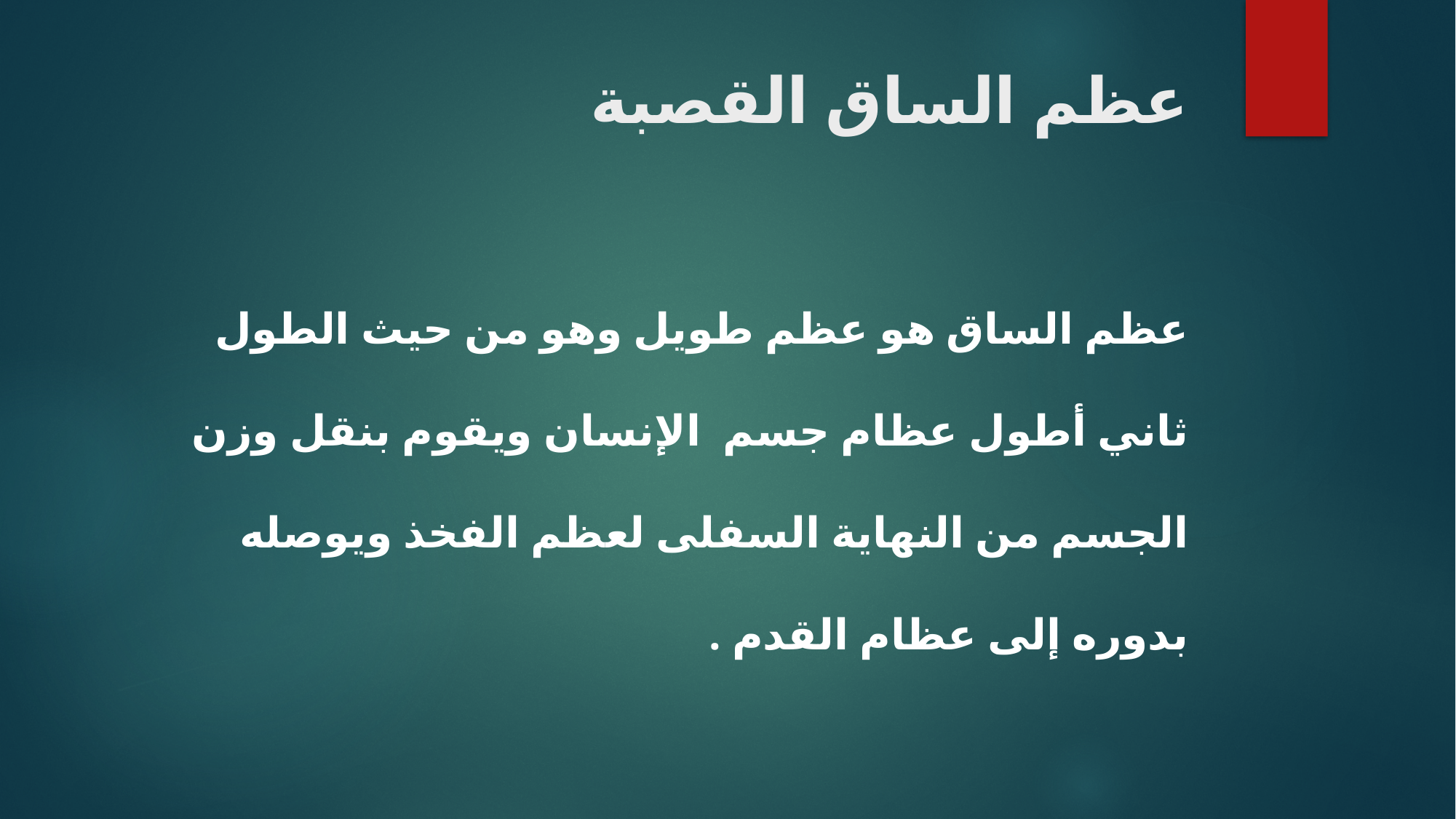

# عظم الساق القصبة
عظم الساق هو عظم طويل وهو من حيث الطول ثاني أطول عظام جسم  الإنسان ويقوم بنقل وزن الجسم من النهاية السفلى لعظم الفخذ ويوصله بدوره إلى عظام القدم .